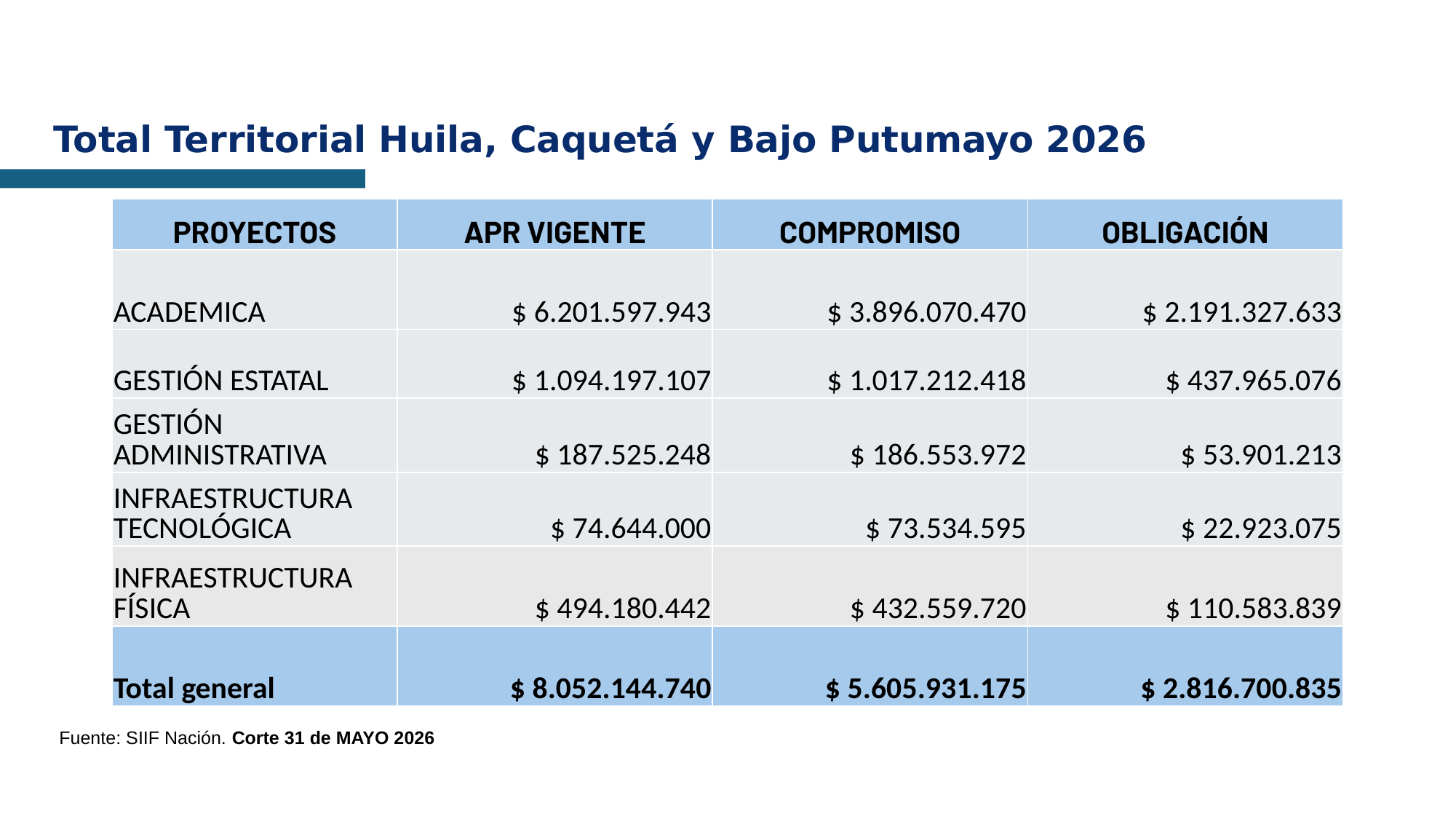

Total Territorial Huila, Caquetá y Bajo Putumayo 2026

| PROYECTOS | APR VIGENTE | COMPROMISO | OBLIGACIÓN |
| --- | --- | --- | --- |
| ACADEMICA | $ 6.201.597.943 | $ 3.896.070.470 | $ 2.191.327.633 |
| GESTIÓN ESTATAL | $ 1.094.197.107 | $ 1.017.212.418 | $ 437.965.076 |
| GESTIÓN ADMINISTRATIVA | $ 187.525.248 | $ 186.553.972 | $ 53.901.213 |
| INFRAESTRUCTURA TECNOLÓGICA | $ 74.644.000 | $ 73.534.595 | $ 22.923.075 |
| INFRAESTRUCTURA FÍSICA | $ 494.180.442 | $ 432.559.720 | $ 110.583.839 |
| Total general | $ 8.052.144.740 | $ 5.605.931.175 | $ 2.816.700.835 |
Fuente: SIIF Nación. Corte 31 de MAYO 2026